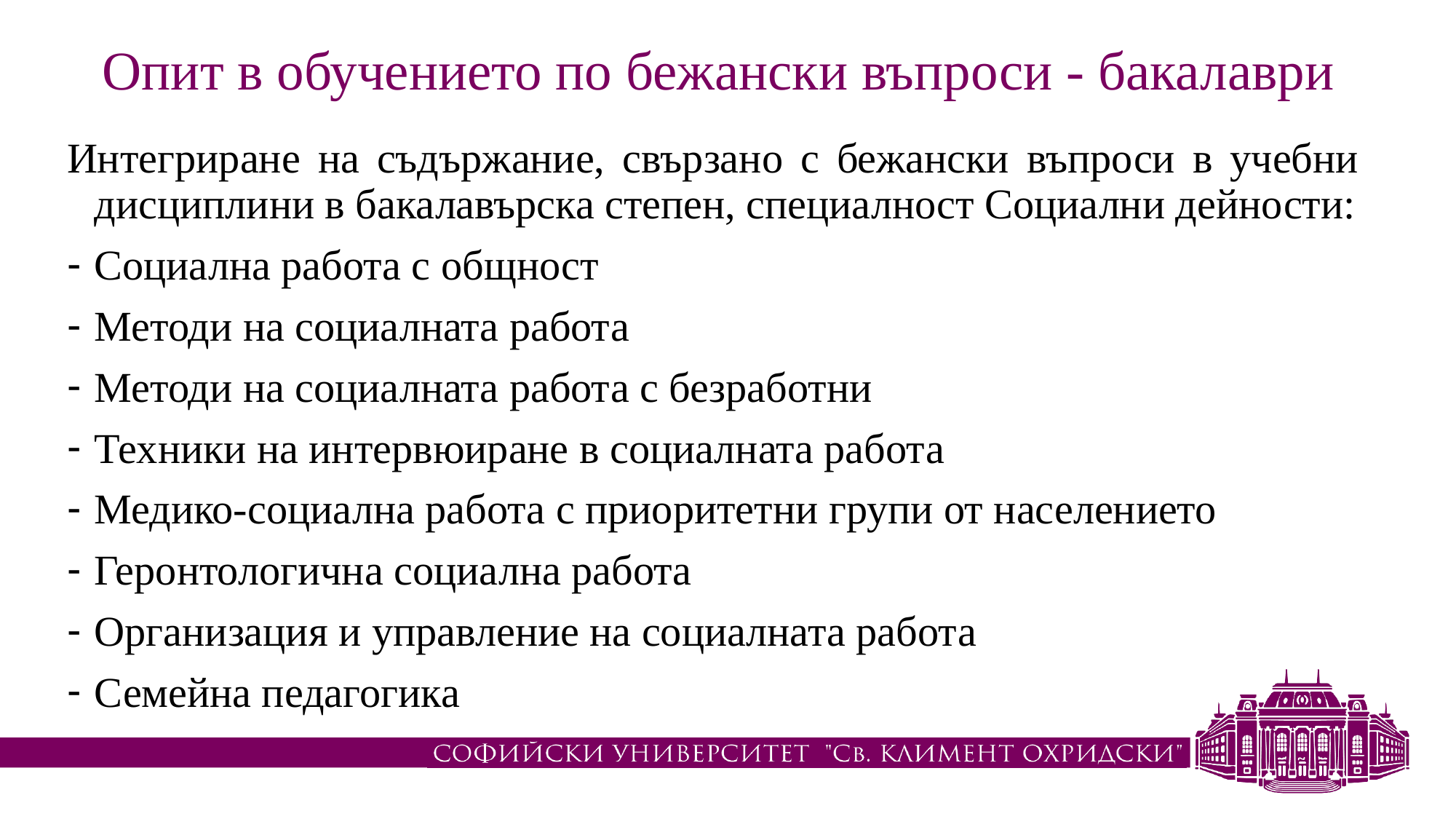

# Опит в обучението по бежански въпроси - бакалаври
Интегриране на съдържание, свързано с бежански въпроси в учебни дисциплини в бакалавърска степен, специалност Социални дейности:
Социална работа с общност
Методи на социалната работа
Методи на социалната работа с безработни
Техники на интервюиране в социалната работа
Медико-социална работа с приоритетни групи от населението
Геронтологична социална работа
Организация и управление на социалната работа
Семейна педагогика